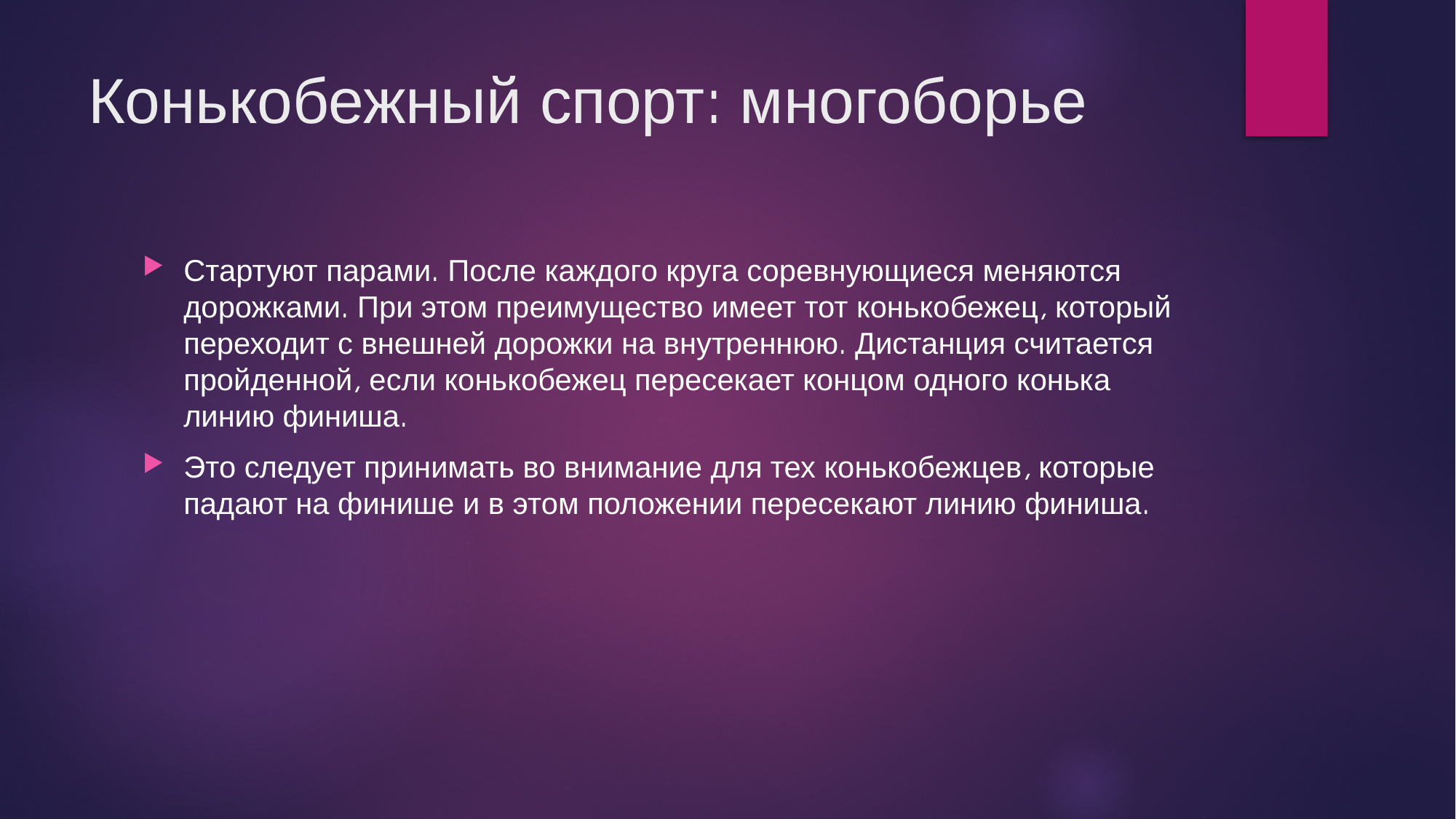

# Конькобежный спорт: многоборье
Стартуют парами. После каждого круга соревнующиеся меняются дорожками. При этом преимущество имеет тот конькобежец, который переходит с внешней дорожки на внутреннюю. Дистанция считается пройденной, если конькобежец пересекает концом одного конька линию финиша.
Это следует принимать во внимание для тех конькобежцев, которые падают на финише и в этом положении пересекают линию финиша.